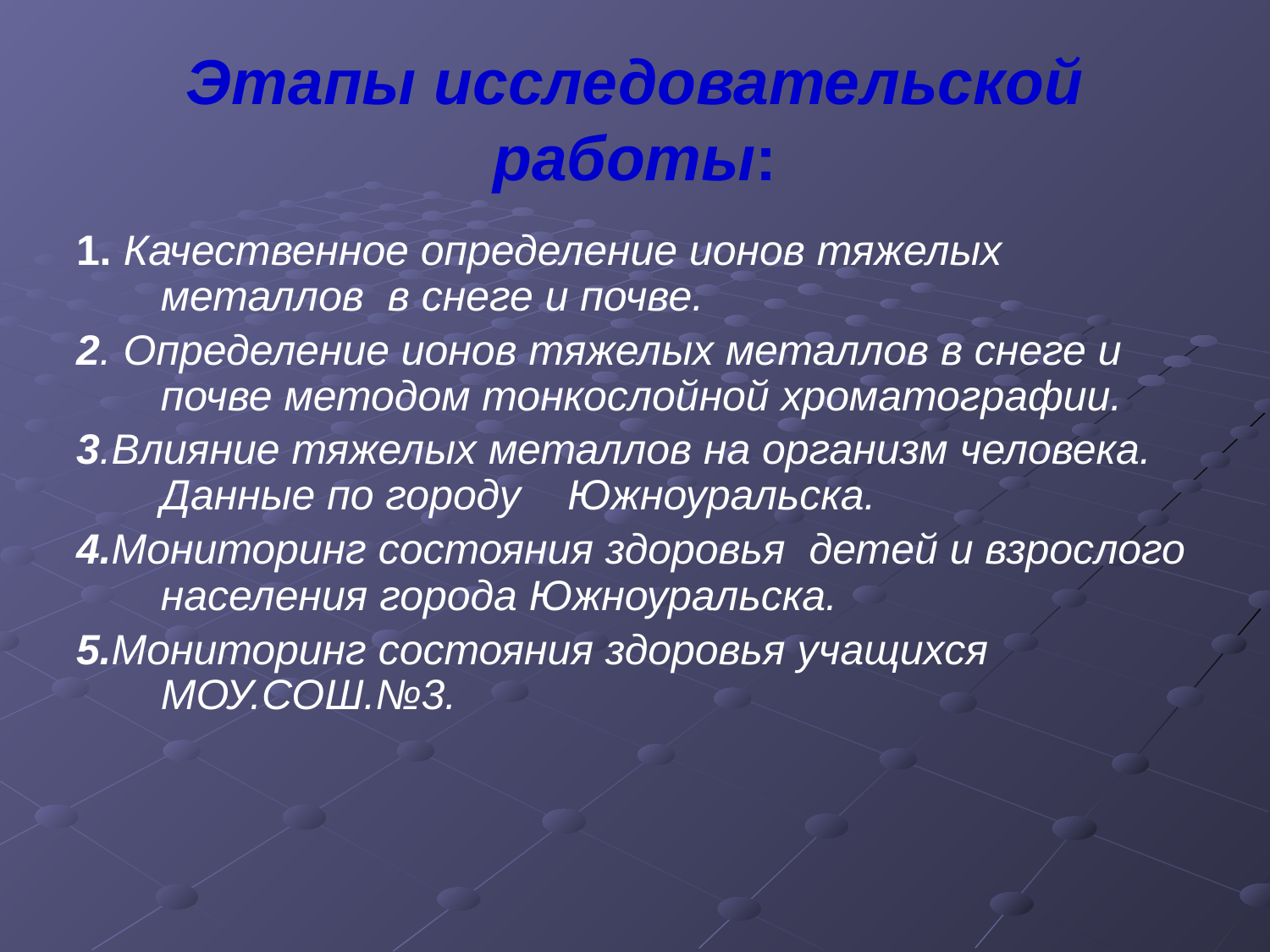

# Этапы исследовательской работы:
1. Качественное определение ионов тяжелых металлов  в снеге и почве.
2. Определение ионов тяжелых металлов в снеге и почве методом тонкослойной хроматографии.
3.Влияние тяжелых металлов на организм человека. Данные по городу    Южноуральска.
4.Мониторинг состояния здоровья  детей и взрослого населения города Южноуральска.
5.Мониторинг состояния здоровья учащихся МОУ.СОШ.№3.